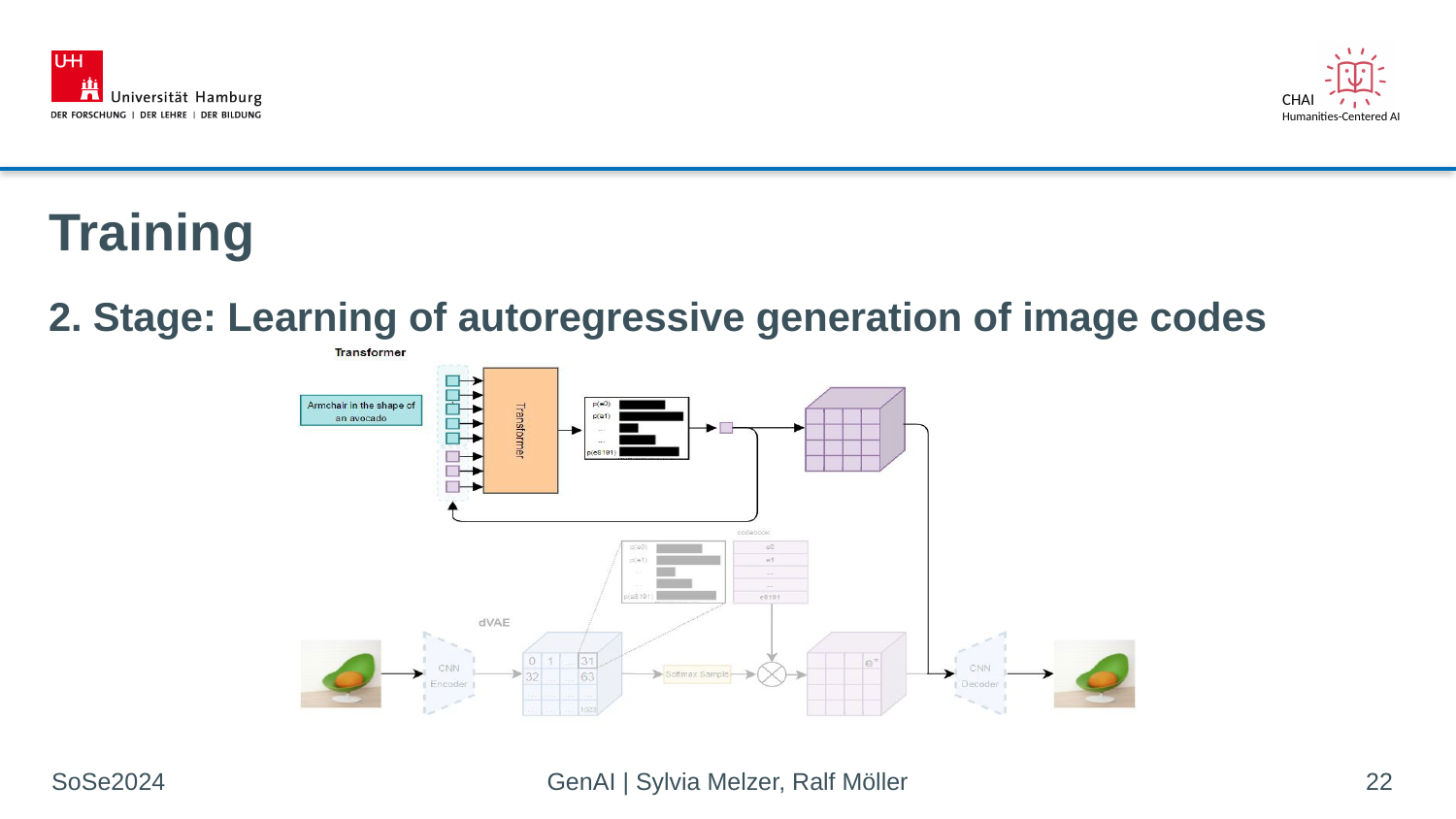

# Training
2. Stage: Learning of autoregressive generation of image codes

SoSe2024
GenAI | Sylvia Melzer, Ralf Möller
22